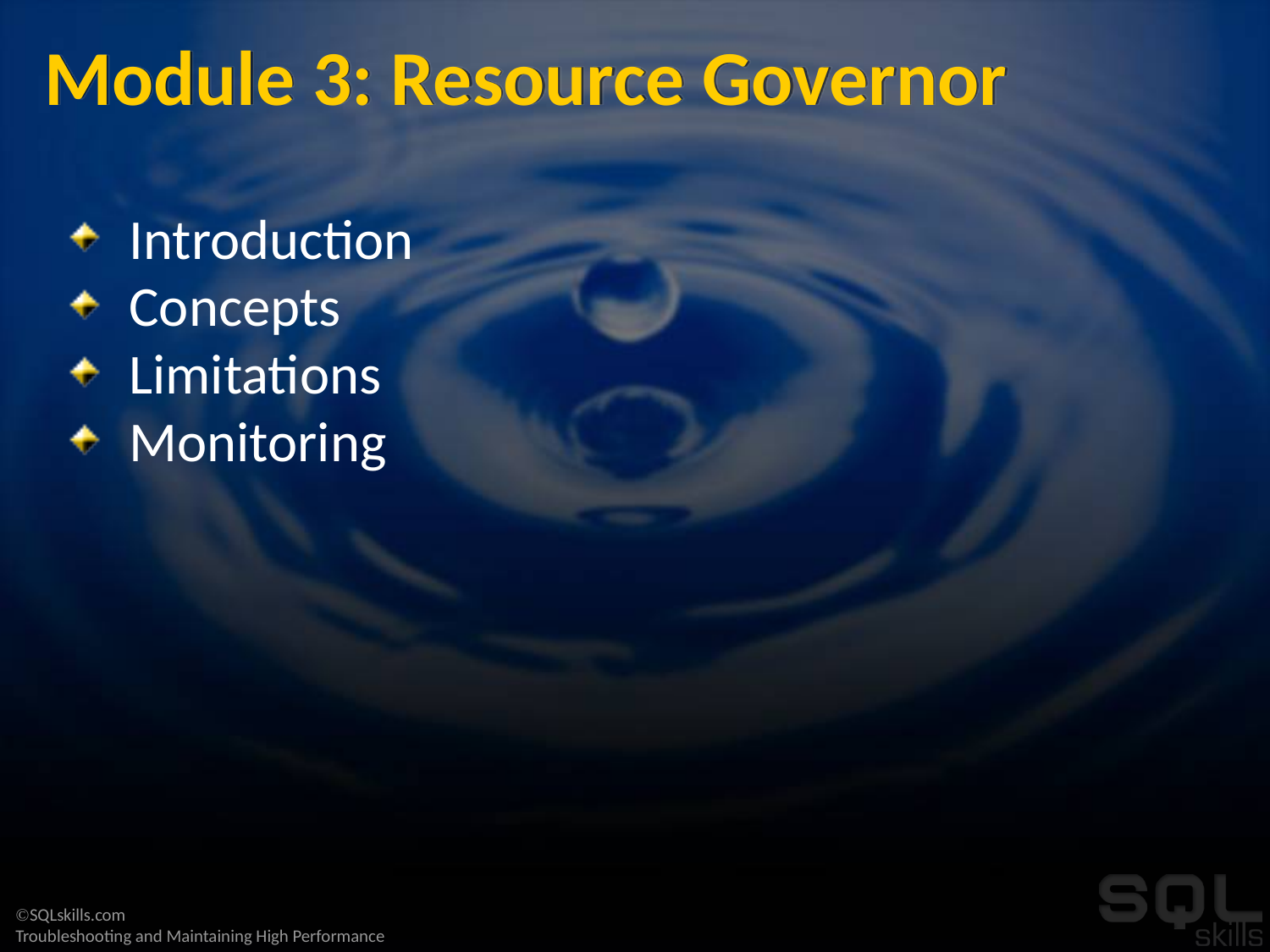

# Module 3: Resource Governor
Introduction
Concepts
Limitations
Monitoring